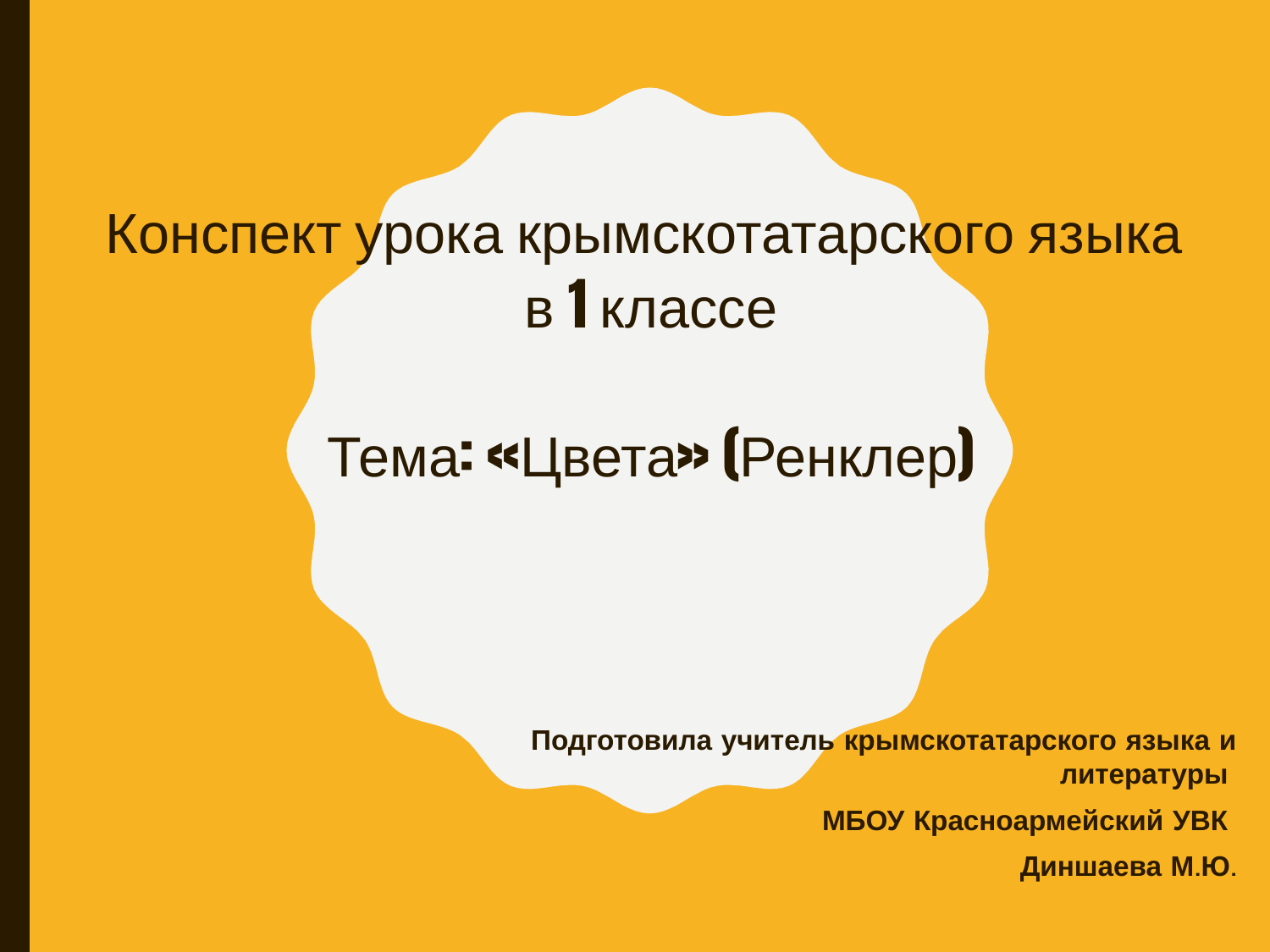

# Конспект урока крымскотатарского языка в 1 классе Тема: «Цвета» (Ренклер)
Подготовила учитель крымскотатарского языка и литературы
МБОУ Красноармейский УВК
Диншаева М.Ю.